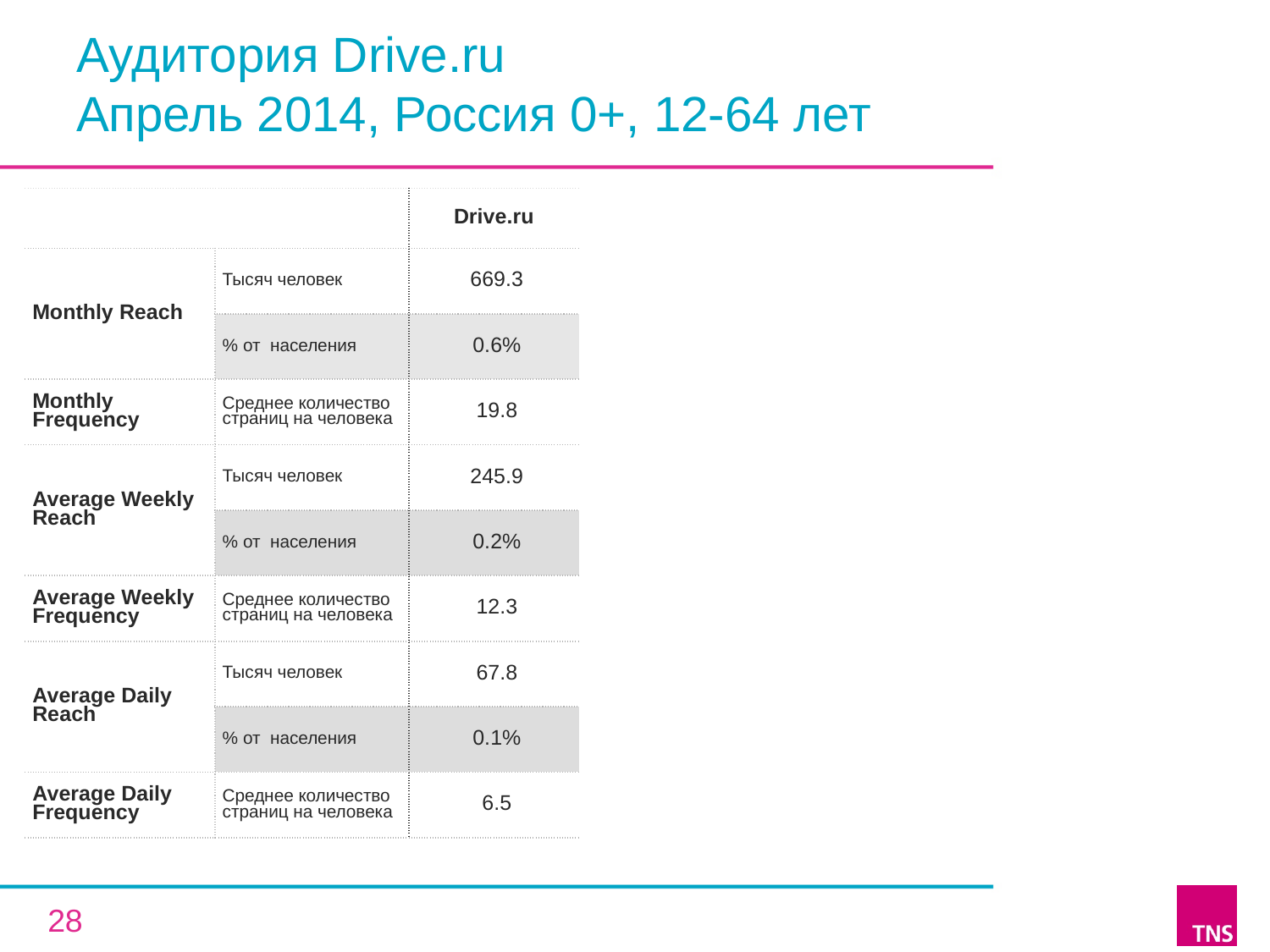

# Аудитория Drive.ru Апрель 2014, Россия 0+, 12-64 лет
|  |  | Drive.ru |
| --- | --- | --- |
| Monthly Reach | Тысяч человек | 669.3 |
|  | % от населения | 0.6% |
| Monthly Frequency | Среднее количество страниц на человека | 19.8 |
| Average Weekly Reach | Тысяч человек | 245.9 |
|  | % от населения | 0.2% |
| Average Weekly Frequency | Среднее количество страниц на человека | 12.3 |
| Average Daily Reach | Тысяч человек | 67.8 |
|  | % от населения | 0.1% |
| Average Daily Frequency | Среднее количество страниц на человека | 6.5 |

28